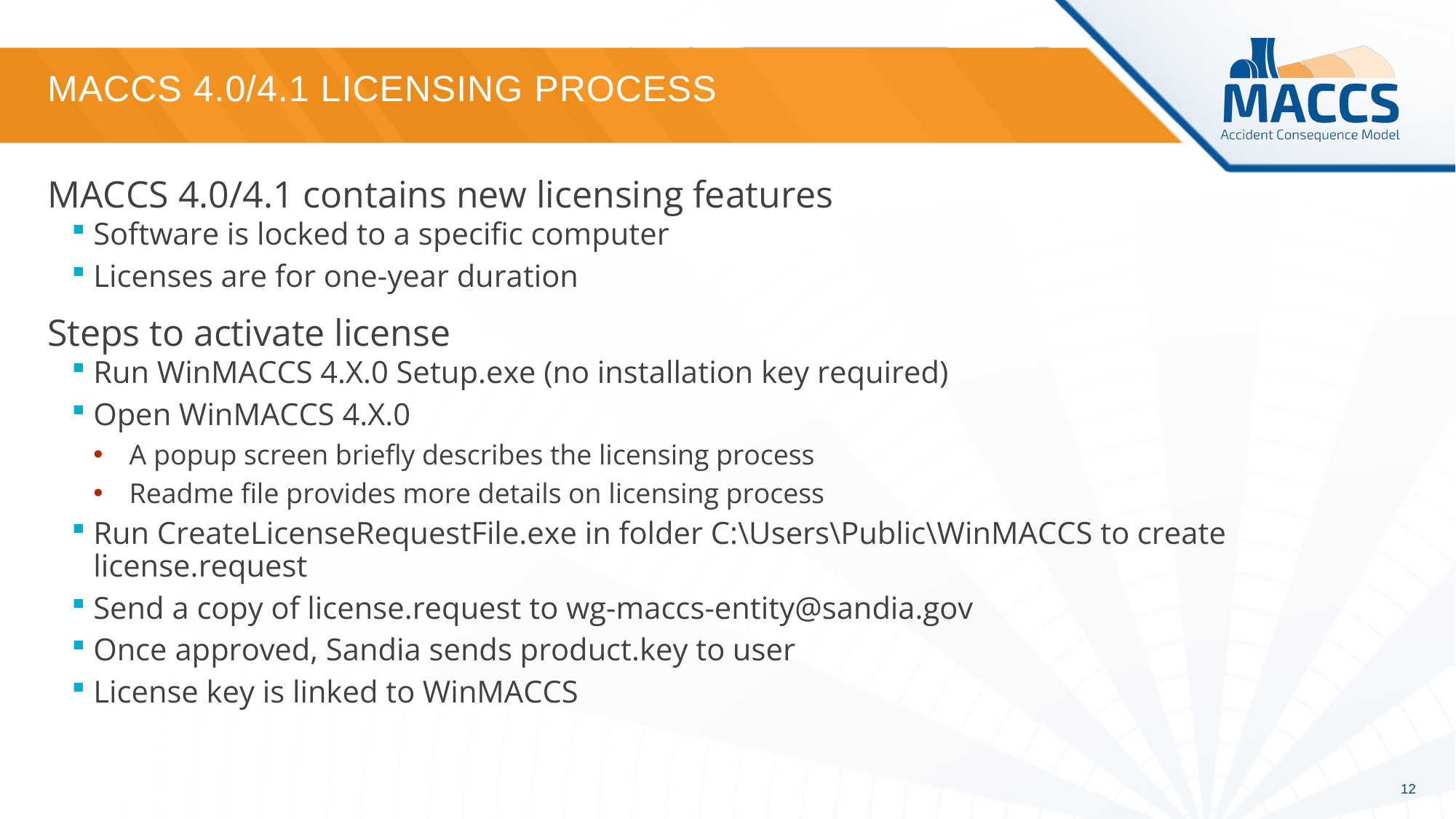

# MACCS 4.0/4.1 Licensing Process
MACCS 4.0/4.1 contains new licensing features
Software is locked to a specific computer
Licenses are for one-year duration
Steps to activate license
Run WinMACCS 4.X.0 Setup.exe (no installation key required)
Open WinMACCS 4.X.0
  A popup screen briefly describes the licensing process
  Readme file provides more details on licensing process
Run CreateLicenseRequestFile.exe in folder C:\Users\Public\WinMACCS to create license.request
Send a copy of license.request to wg-maccs-entity@sandia.gov
Once approved, Sandia sends product.key to user
License key is linked to WinMACCS

12